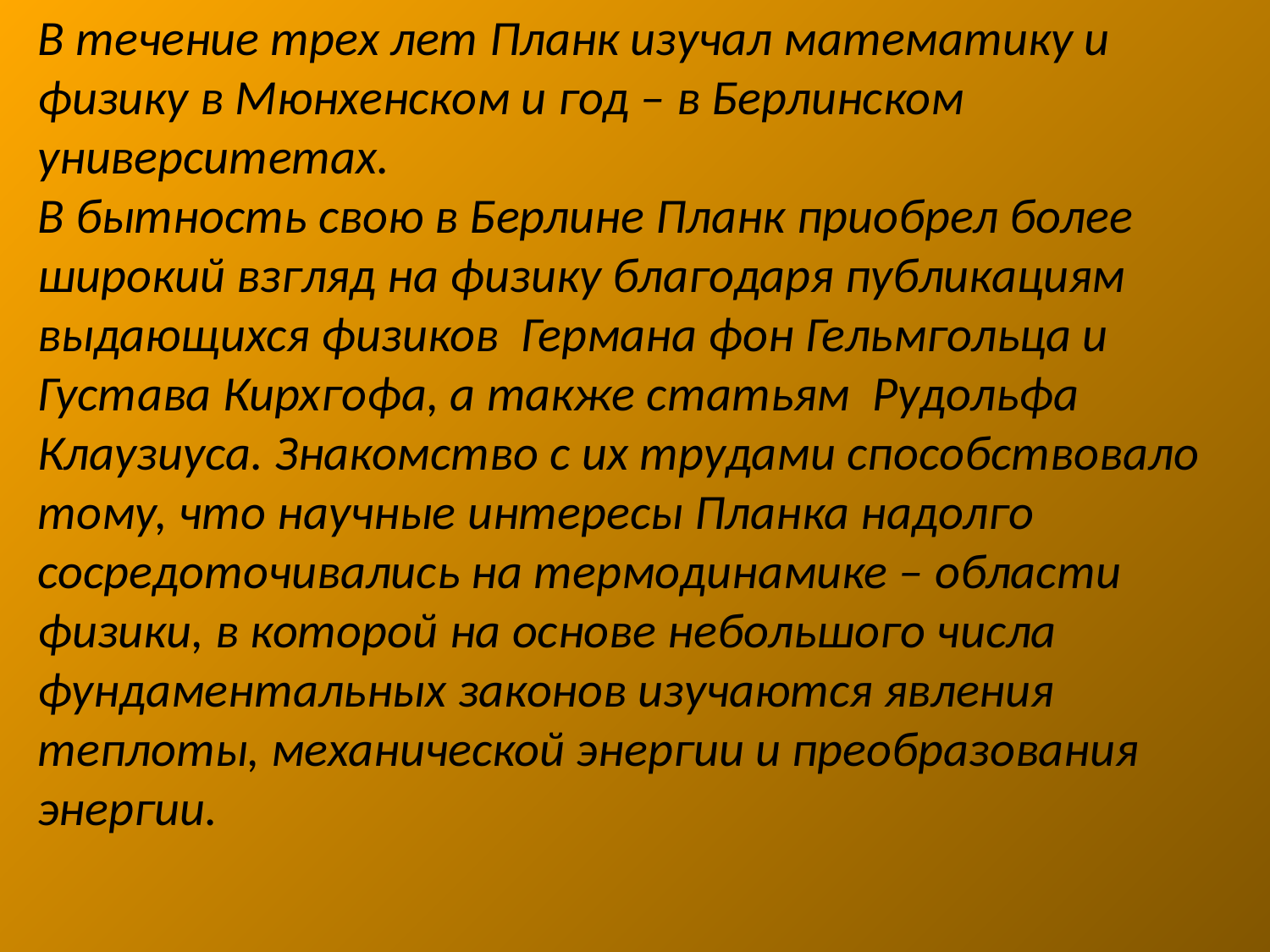

В течение трех лет Планк изучал математику и физику в Мюнхенском и год – в Берлинском университетах.
В бытность свою в Берлине Планк приобрел более широкий взгляд на физику благодаря публикациям выдающихся физиков  Германа фон Гельмгольца и  Густава Кирхгофа, а также статьям  Рудольфа Клаузиуса. Знакомство с их трудами способствовало тому, что научные интересы Планка надолго сосредоточивались на термодинамике – области физики, в которой на основе небольшого числа фундаментальных законов изучаются явления теплоты, механической энергии и преобразования энергии.